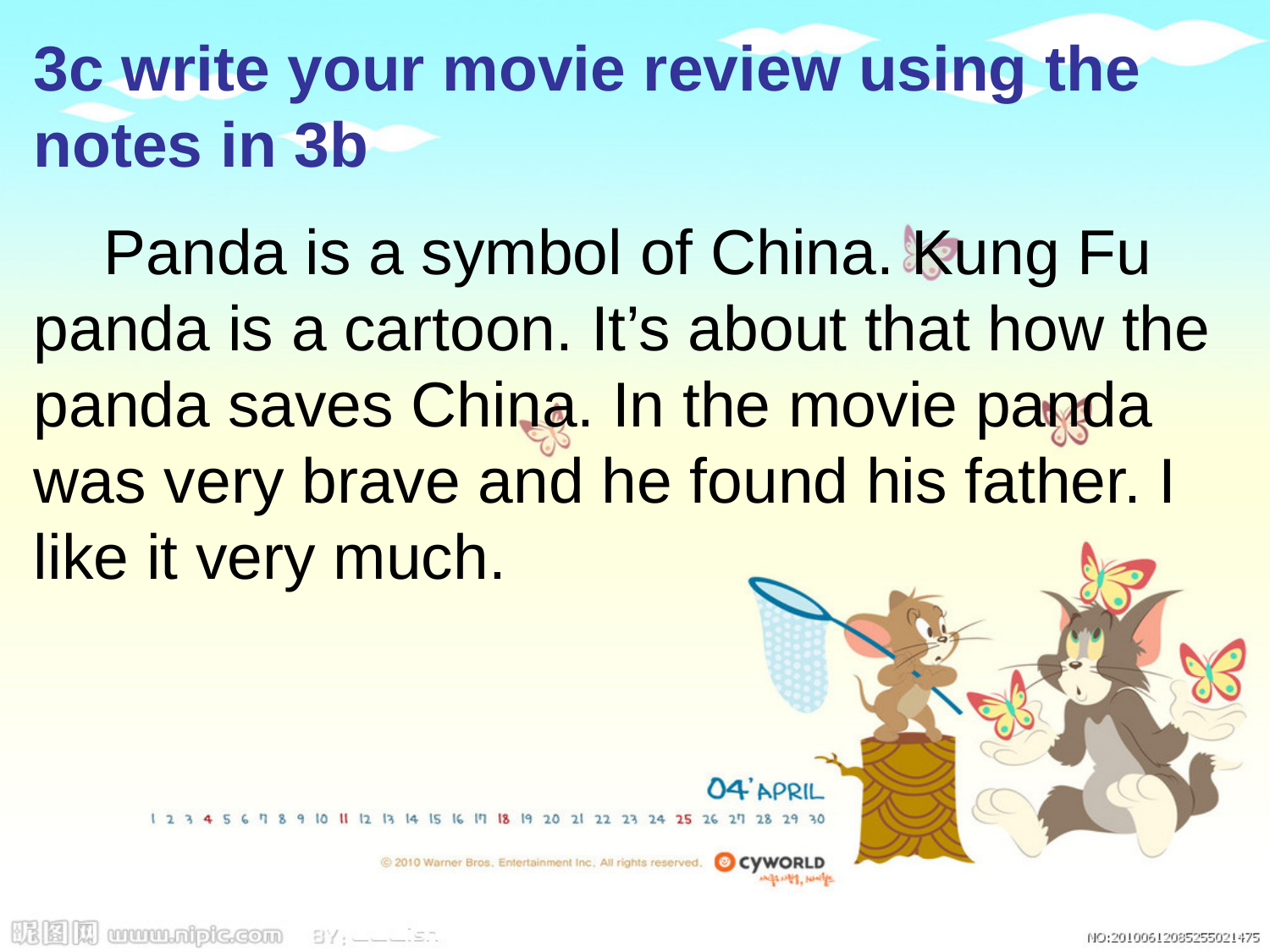

3c write your movie review using the notes in 3b
    Panda is a symbol of China. Kung Fu panda is a cartoon. It’s about that how the panda saves China. In the movie panda was very brave and he found his father. I like it very much.